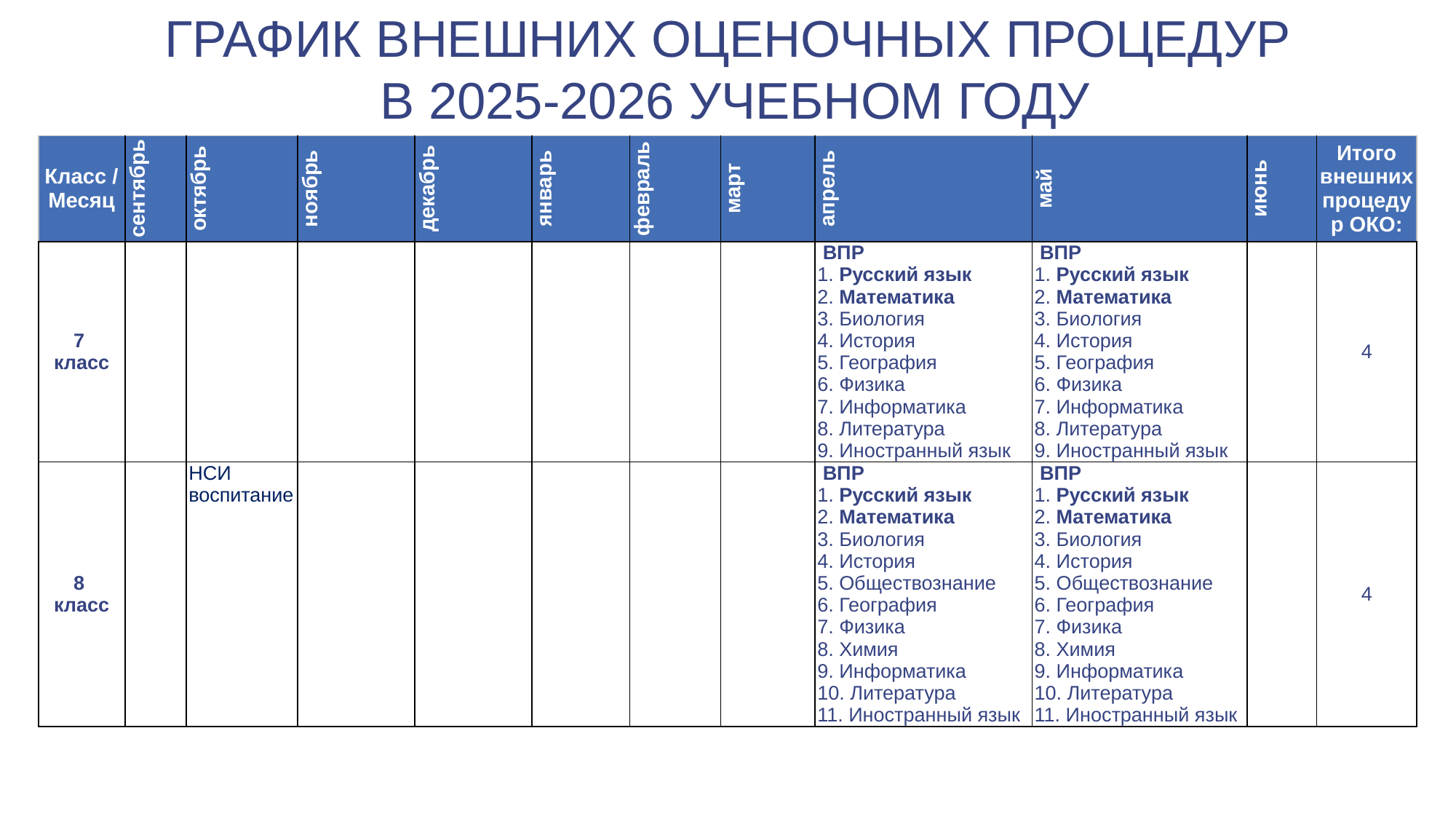

ГРАФИК ВНЕШНИХ ОЦЕНОЧНЫХ ПРОЦЕДУР
В 2025-2026 УЧЕБНОМ ГОДУ
| Класс / Месяц | сентябрь | октябрь | ноябрь | декабрь | январь | февраль | март | апрель | май | июнь | Итого внешних процедур ОКО: |
| --- | --- | --- | --- | --- | --- | --- | --- | --- | --- | --- | --- |
| 7 класс |  |  |  |  |  |  |  | ВПР 1. Русский язык 2. Математика 3. Биология 4. История 5. География 6. Физика 7. Информатика 8. Литература 9. Иностранный язык | ВПР 1. Русский язык 2. Математика 3. Биология 4. История 5. География 6. Физика 7. Информатика 8. Литература 9. Иностранный язык |  | 4 |
| 8 класс |  | НСИ воспитание |  |  |  |  |  | ВПР 1. Русский язык 2. Математика 3. Биология 4. История 5. Обществознание 6. География 7. Физика 8. Химия 9. Информатика 10. Литература 11. Иностранный язык | ВПР 1. Русский язык 2. Математика 3. Биология 4. История 5. Обществознание 6. География 7. Физика 8. Химия 9. Информатика 10. Литература 11. Иностранный язык |  | 4 |